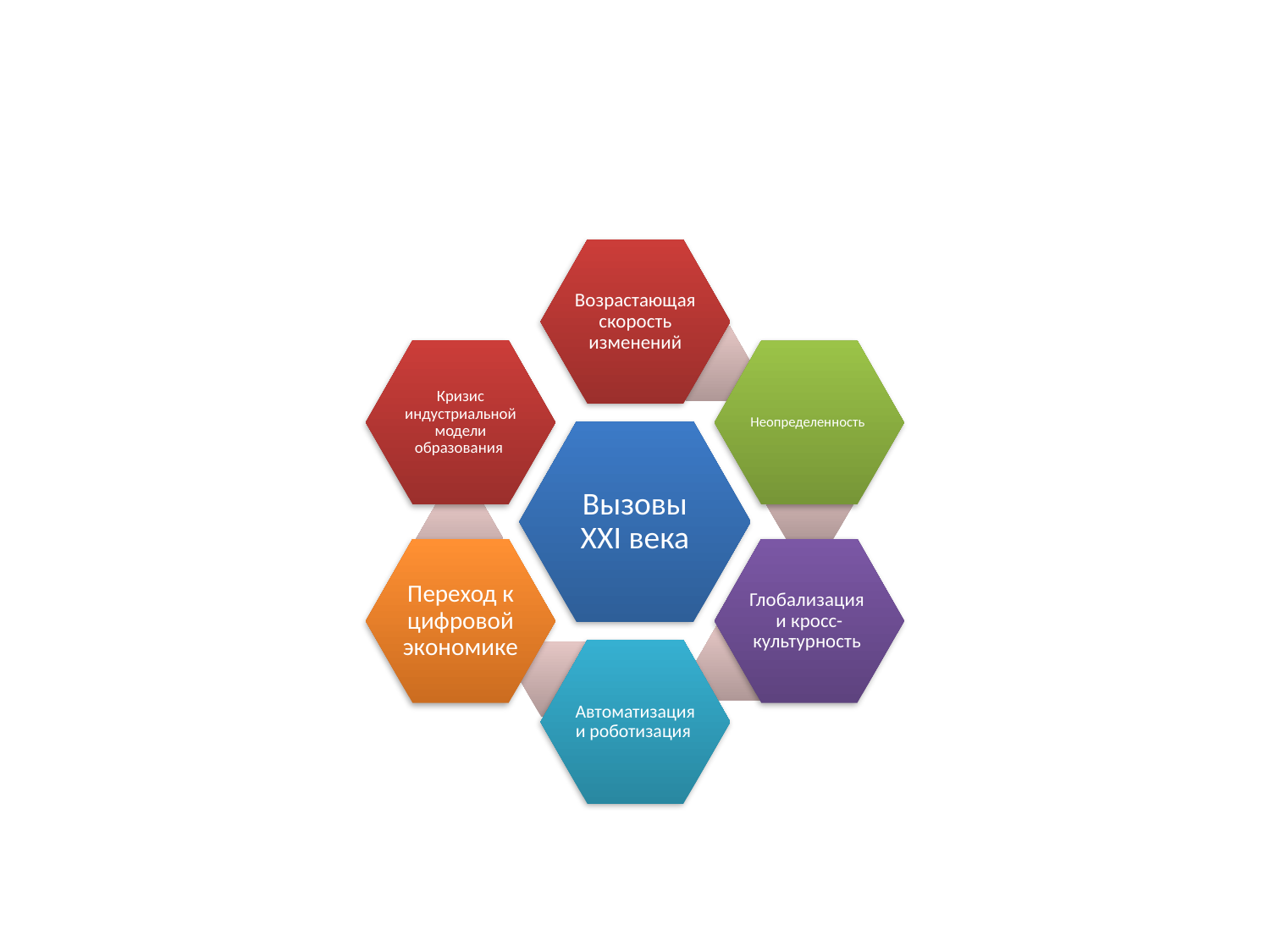

#
Вызовы XXI века
Возрастающая скорость изменений
Неопределенность
Глобализация  и кросс-культурность
Автоматизация и роботизация
Переход к цифровой экономике
Кризис индустриальной модели образования